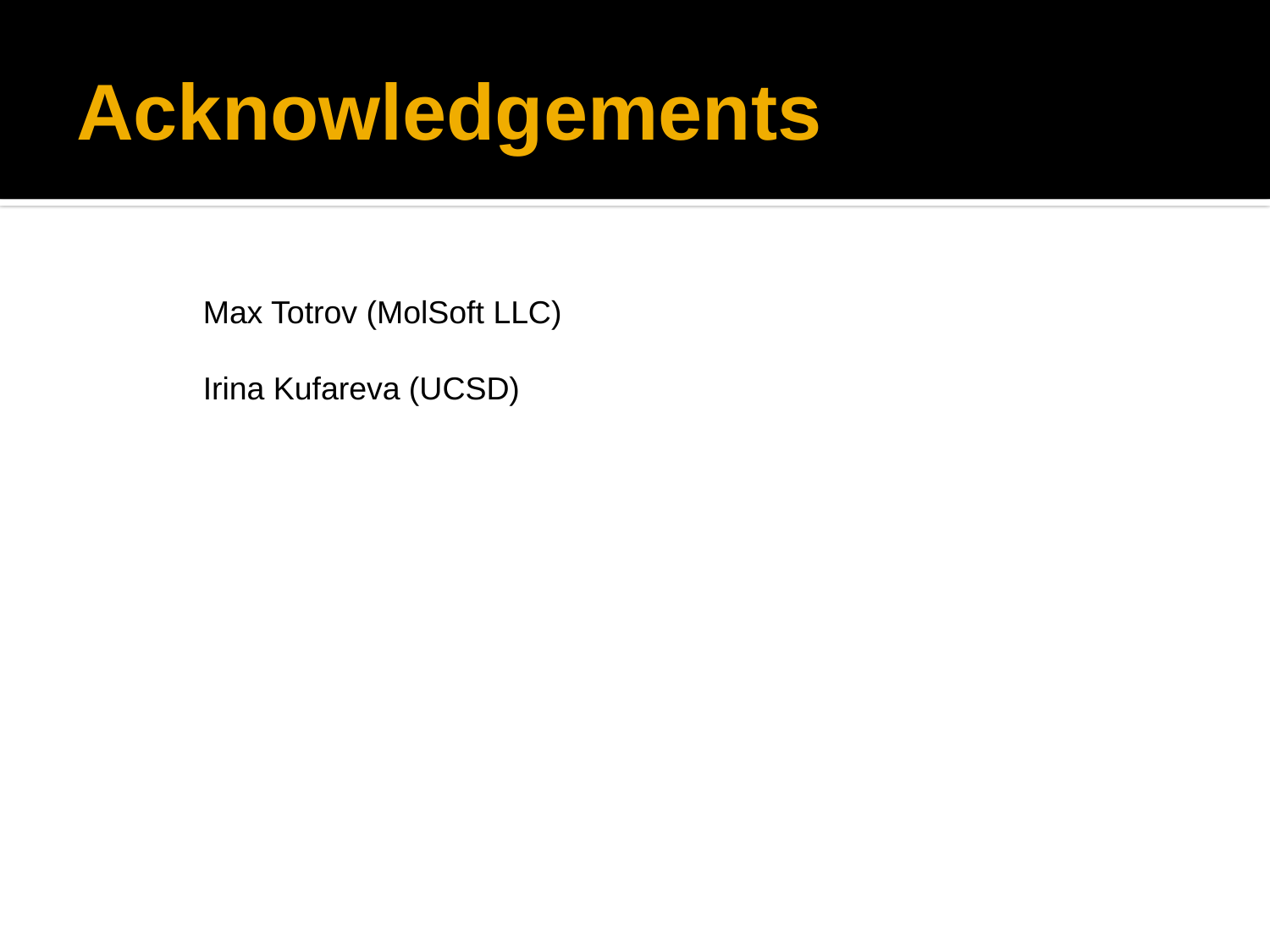

# Acknowledgements
Max Totrov (MolSoft LLC)

Irina Kufareva (UCSD)